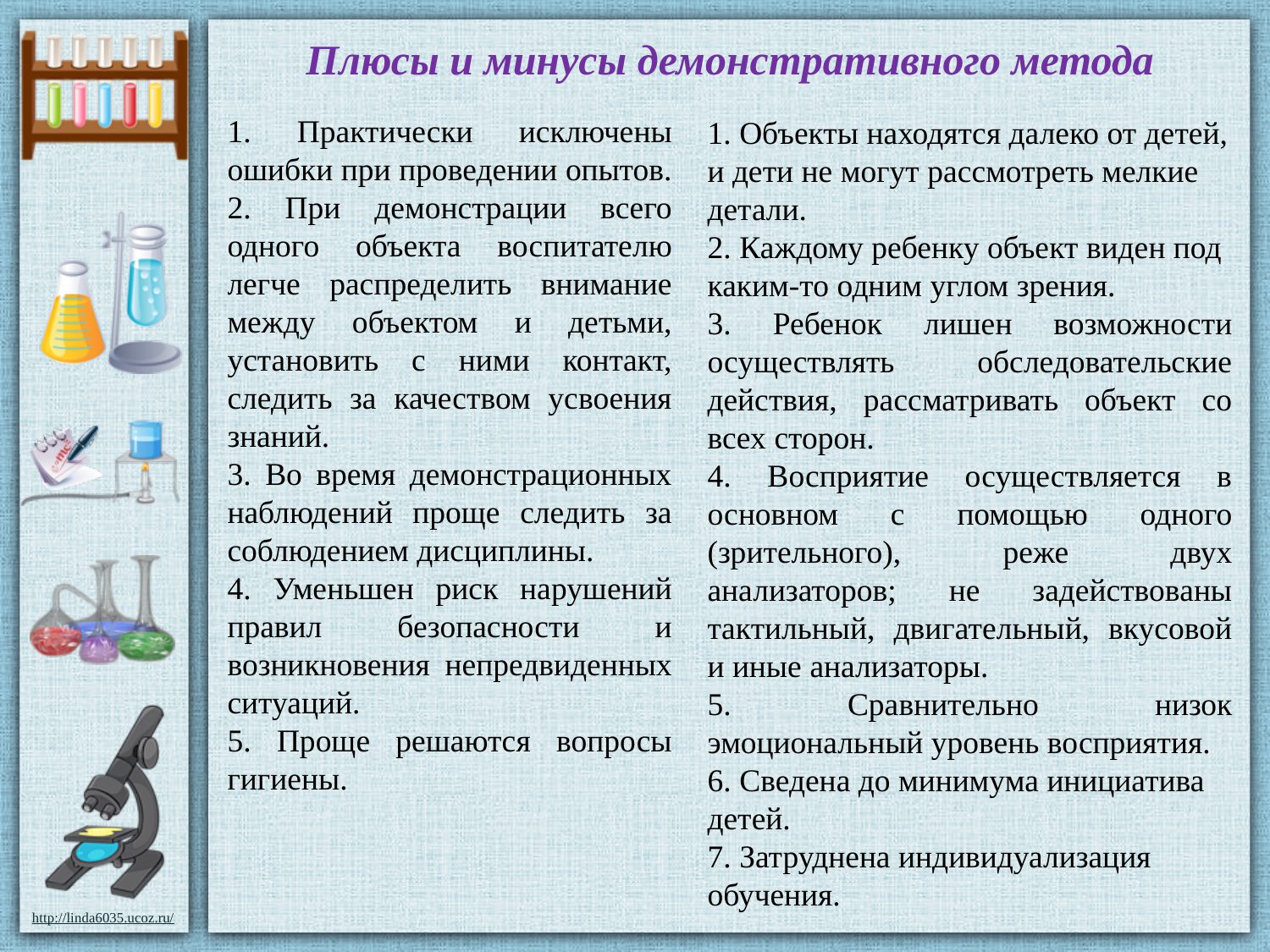

Плюсы и минусы демонстративного метода

1. Практически исключены ошибки при проведении опытов.
2. При демонстрации всего одного объекта воспитателю легче распределить внимание между объектом и детьми, установить с ними контакт, следить за качеством усвоения знаний.
3. Во время демонстрационных наблюдений проще следить за соблюдением дисциплины.
4. Уменьшен риск нарушений правил безопасности и возникновения непредвиденных ситуаций.
5. Проще решаются вопросы гигиены.

1. Объекты находятся далеко от детей, и дети не могут рассмотреть мелкие детали.
2. Каждому ребенку объект виден под каким-то одним углом зрения.
3. Ребенок лишен возможности осуществлять обследовательские действия, рассматривать объект со всех сторон.
4. Восприятие осуществляется в основном с помощью одного (зрительного), реже двух анализаторов; не задействованы тактильный, двигательный, вкусовой и иные анализаторы.
5. Сравнительно низок эмоциональный уровень восприятия.
6. Сведена до минимума инициатива детей.
7. Затруднена индивидуализация обучения.